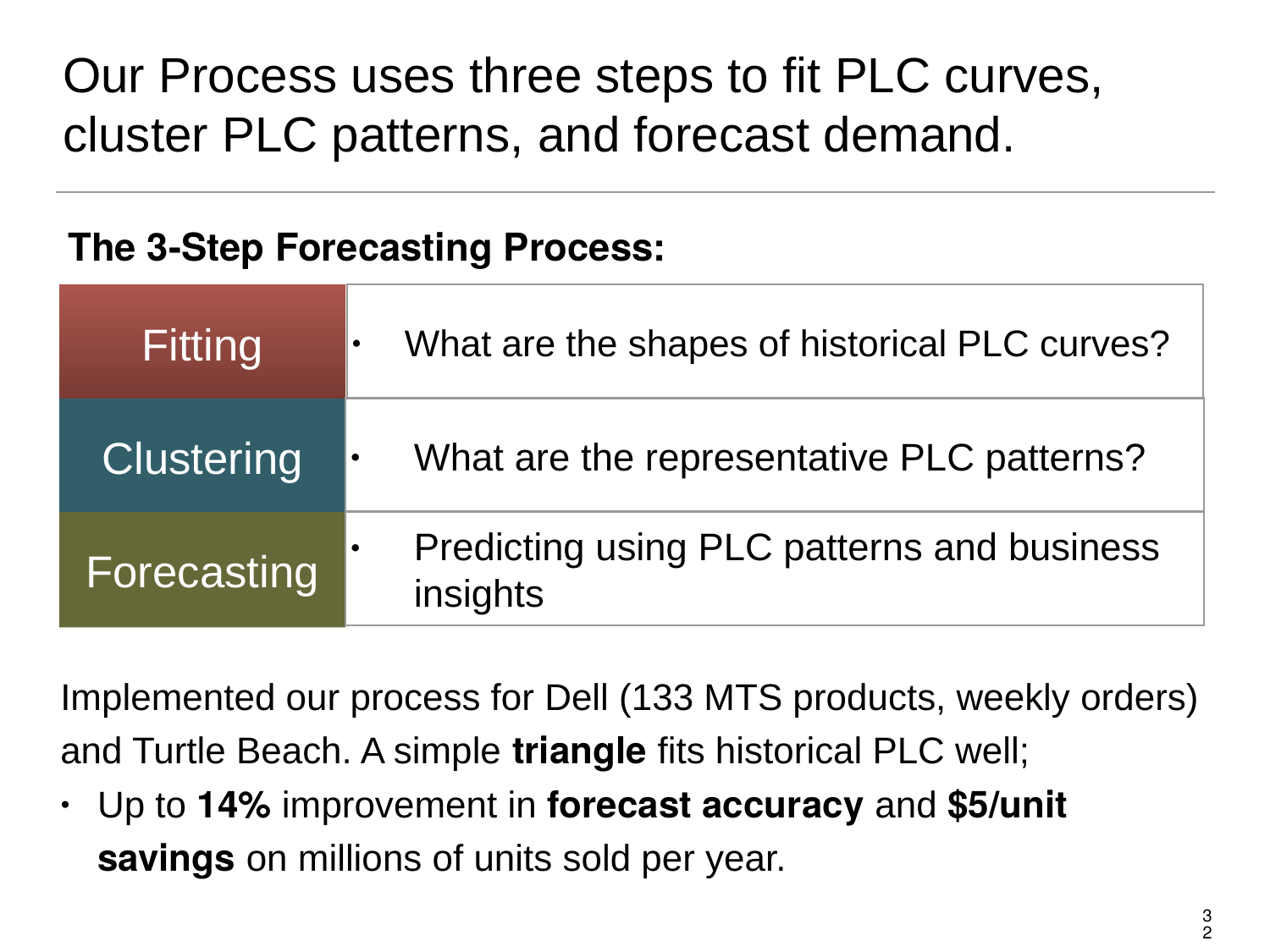

# Our Process uses three steps to fit PLC curves, cluster PLC patterns, and forecast demand.
The 3-Step Forecasting Process:
What are the shapes of historical PLC curves?
Fitting
What are the representative PLC patterns?
Clustering
Predicting using PLC patterns and business insights
Forecasting
Implemented our process for Dell (133 MTS products, weekly orders) and Turtle Beach. A simple triangle fits historical PLC well;
Up to 14% improvement in forecast accuracy and $5/unit savings on millions of units sold per year.
32